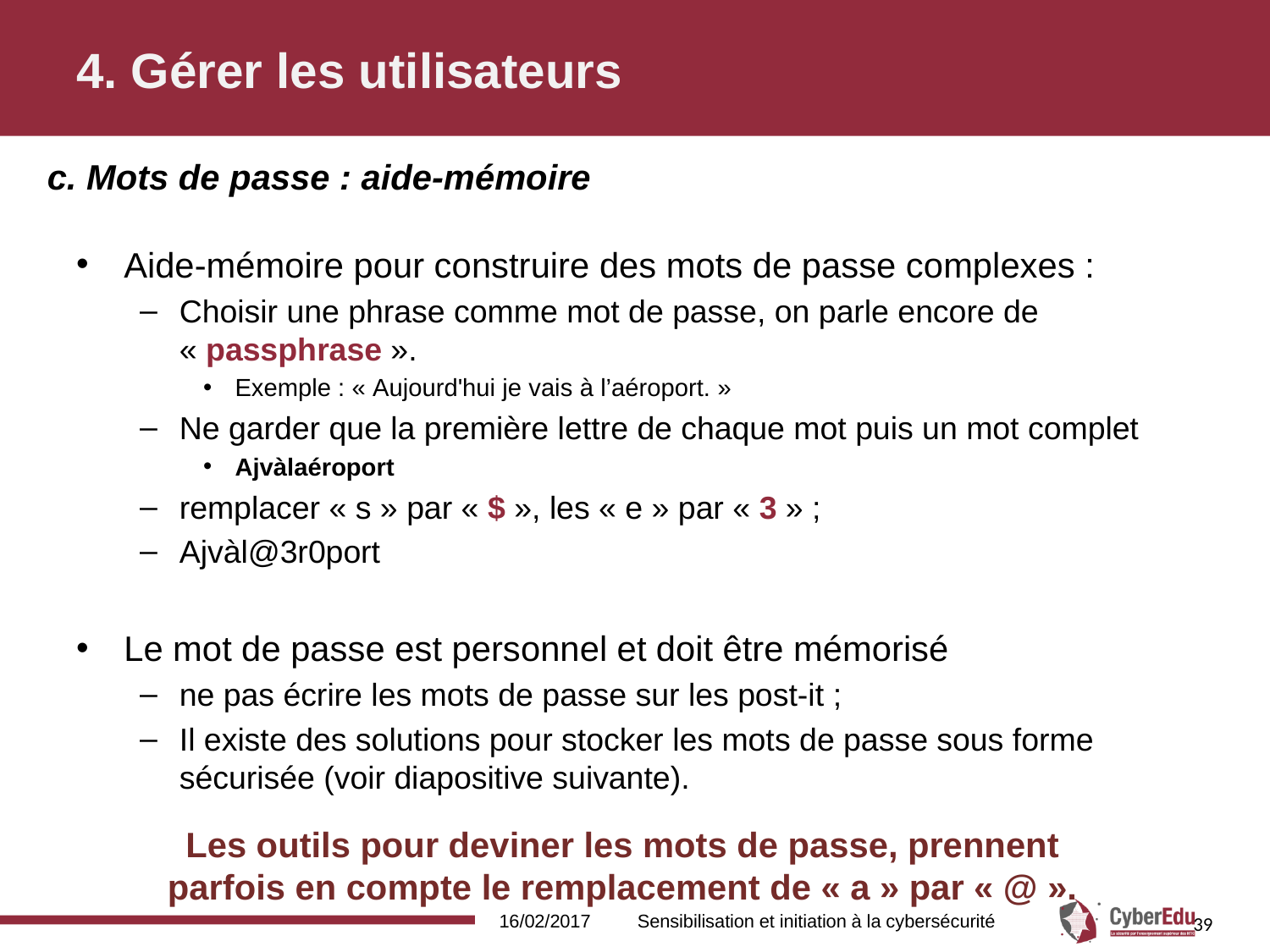

# 4. Gérer les utilisateurs
c. Mots de passe : aide-mémoire
Aide-mémoire pour construire des mots de passe complexes :
Choisir une phrase comme mot de passe, on parle encore de « passphrase ».
Exemple : « Aujourd'hui je vais à l’aéroport. »
Ne garder que la première lettre de chaque mot puis un mot complet
Ajvàlaéroport
remplacer « s » par « $ », les « e » par « 3 » ;
Ajvàl@3r0port

Le mot de passe est personnel et doit être mémorisé
ne pas écrire les mots de passe sur les post-it ;
Il existe des solutions pour stocker les mots de passe sous forme sécurisée (voir diapositive suivante).
Les outils pour deviner les mots de passe, prennent parfois en compte le remplacement de « a » par « @ ».
16/02/2017
Sensibilisation et initiation à la cybersécurité